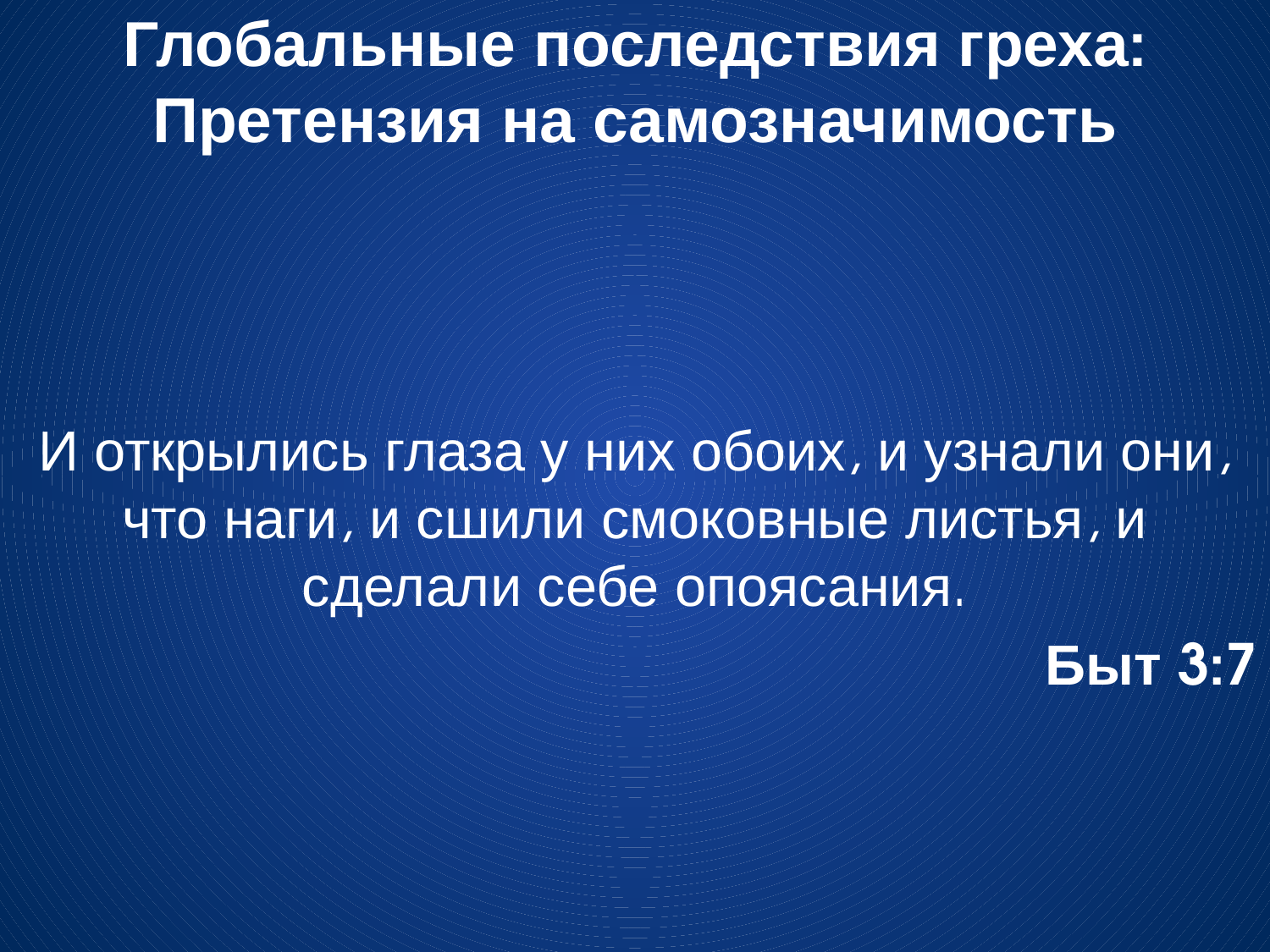

# Глобальные последствия греха: Претензия на самозначимость
И открылись глаза у них обоих, и узнали они, что наги, и сшили смоковные листья, и сделали себе опоясания.
Быт 3:7